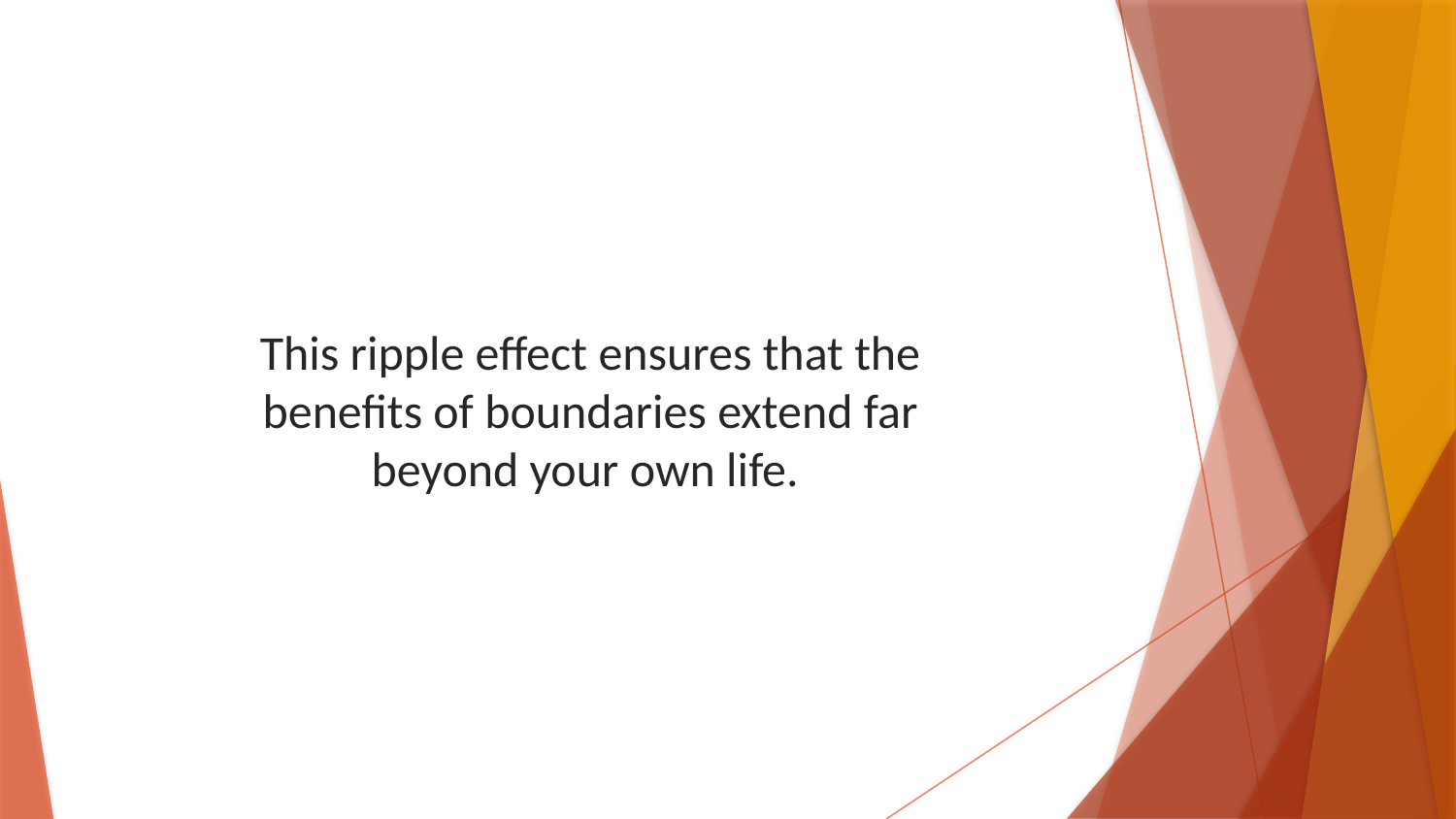

This ripple effect ensures that the benefits of boundaries extend far beyond your own life.